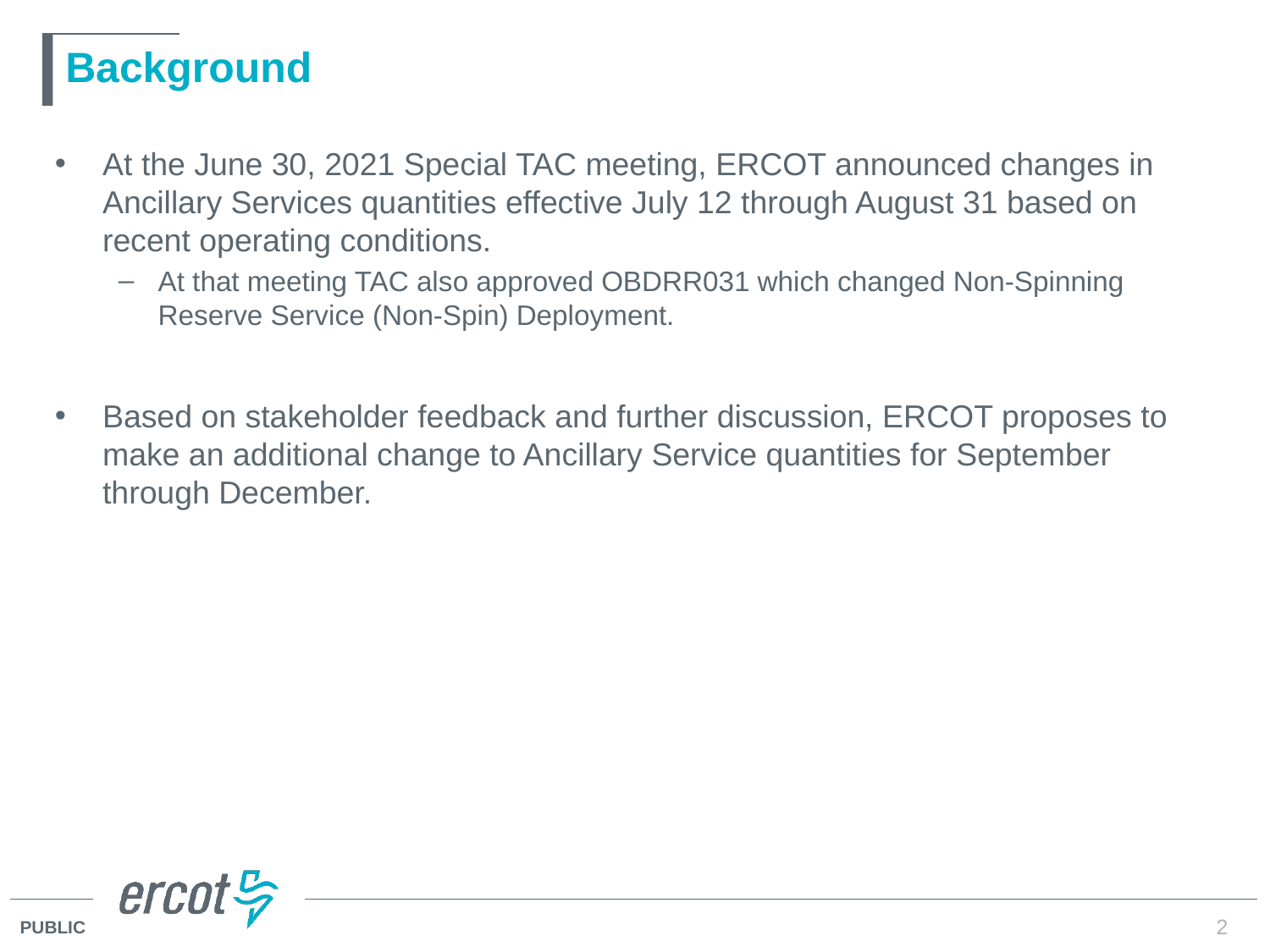

# Background
At the June 30, 2021 Special TAC meeting, ERCOT announced changes in Ancillary Services quantities effective July 12 through August 31 based on recent operating conditions.
At that meeting TAC also approved OBDRR031 which changed Non-Spinning Reserve Service (Non-Spin) Deployment.

Based on stakeholder feedback and further discussion, ERCOT proposes to make an additional change to Ancillary Service quantities for September through December.
2